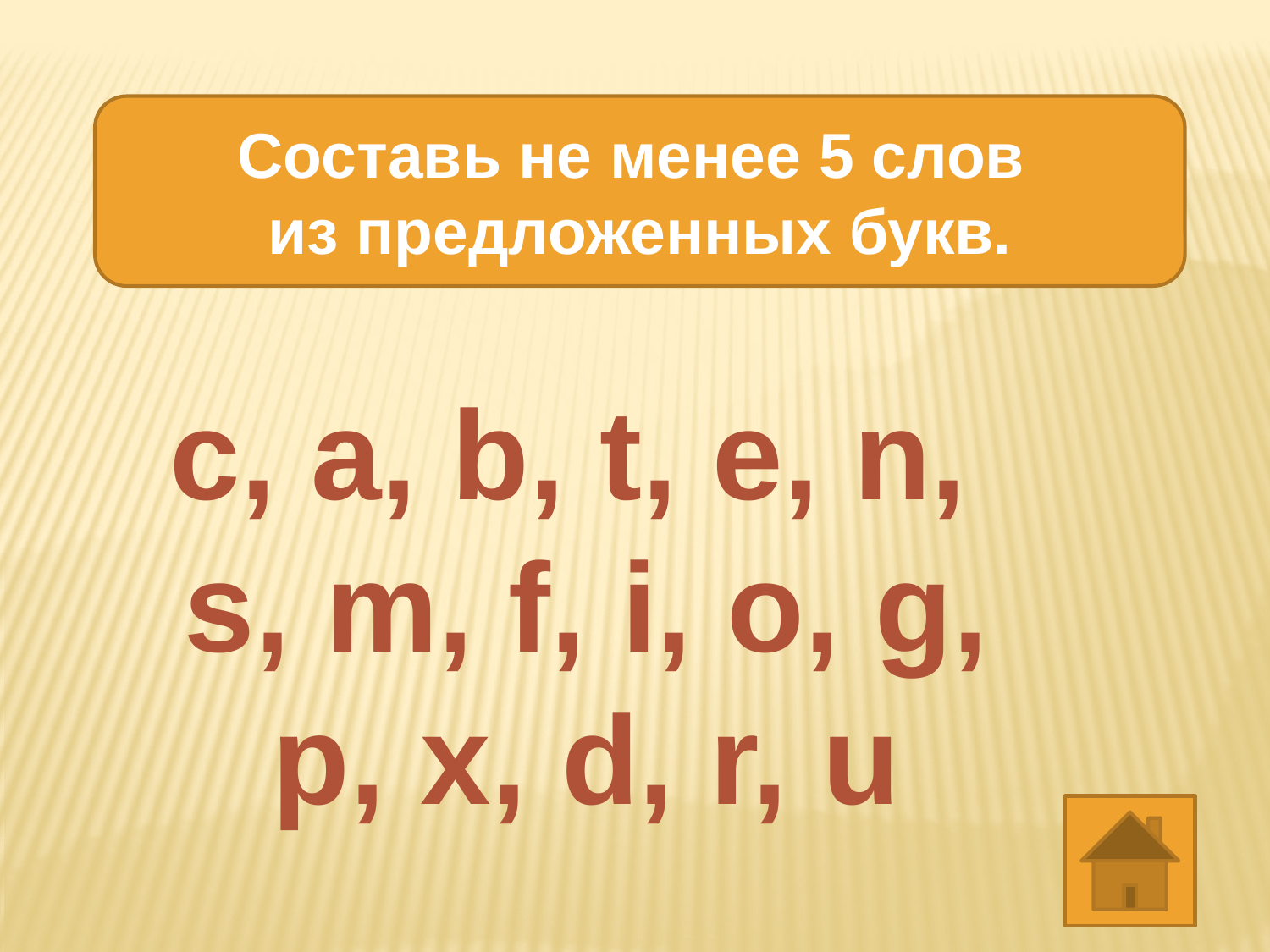

Составь не менее 5 слов
из предложенных букв.
c, a, b, t, e, n,
s, m, f, i, o, g,
p, x, d, r, u